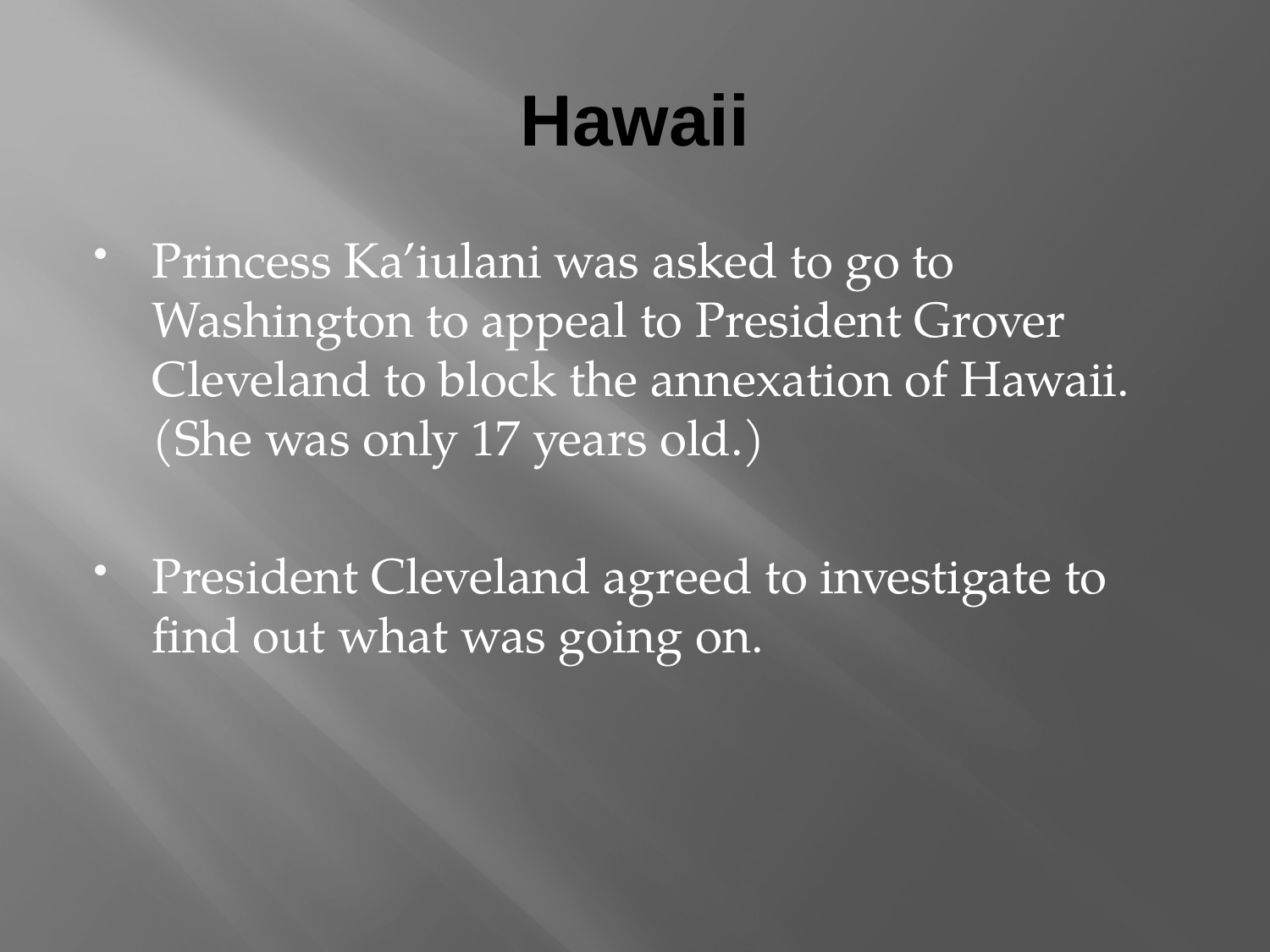

# Hawaii
Princess Ka’iulani was asked to go to Washington to appeal to President Grover Cleveland to block the annexation of Hawaii. (She was only 17 years old.)

President Cleveland agreed to investigate to find out what was going on.